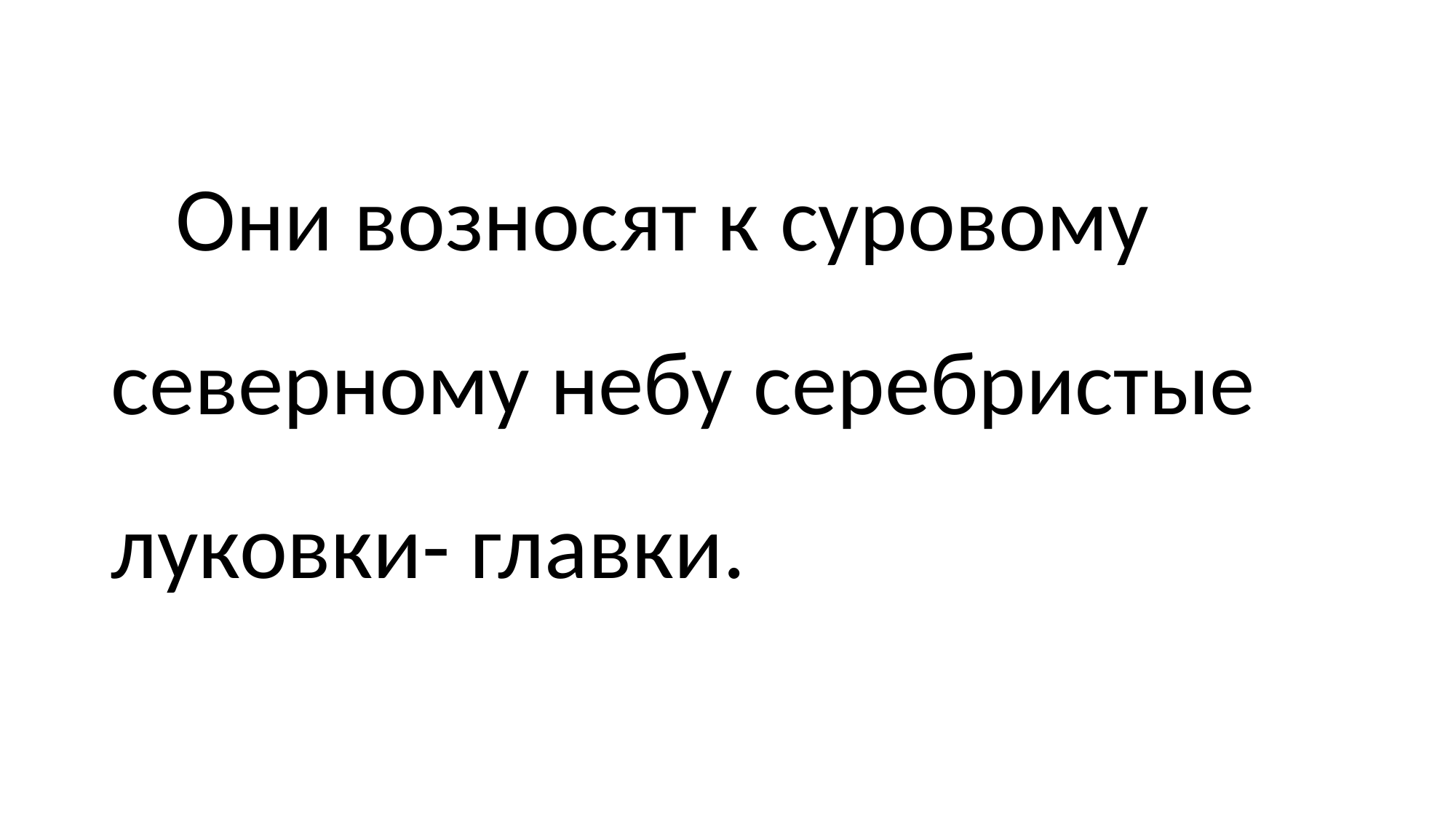

Они возносят к суровому северному небу серебристые луковки- главки.